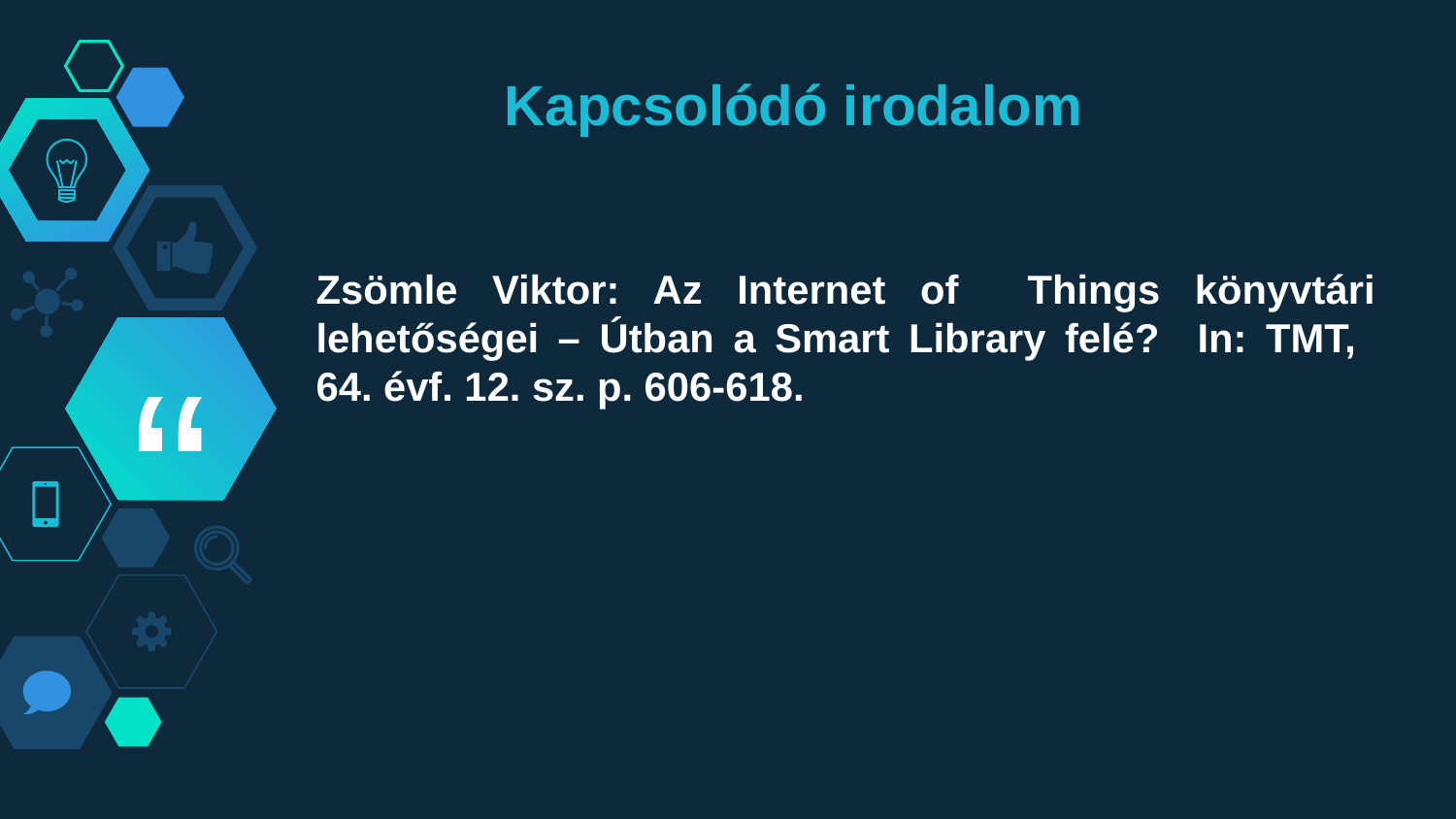

Kapcsolódó irodalom
Zsömle Viktor: Az Internet of  Things könyvtári lehetőségei – Útban a Smart Library felé?  In: TMT,
64. évf. 12. sz. p. 606-618.